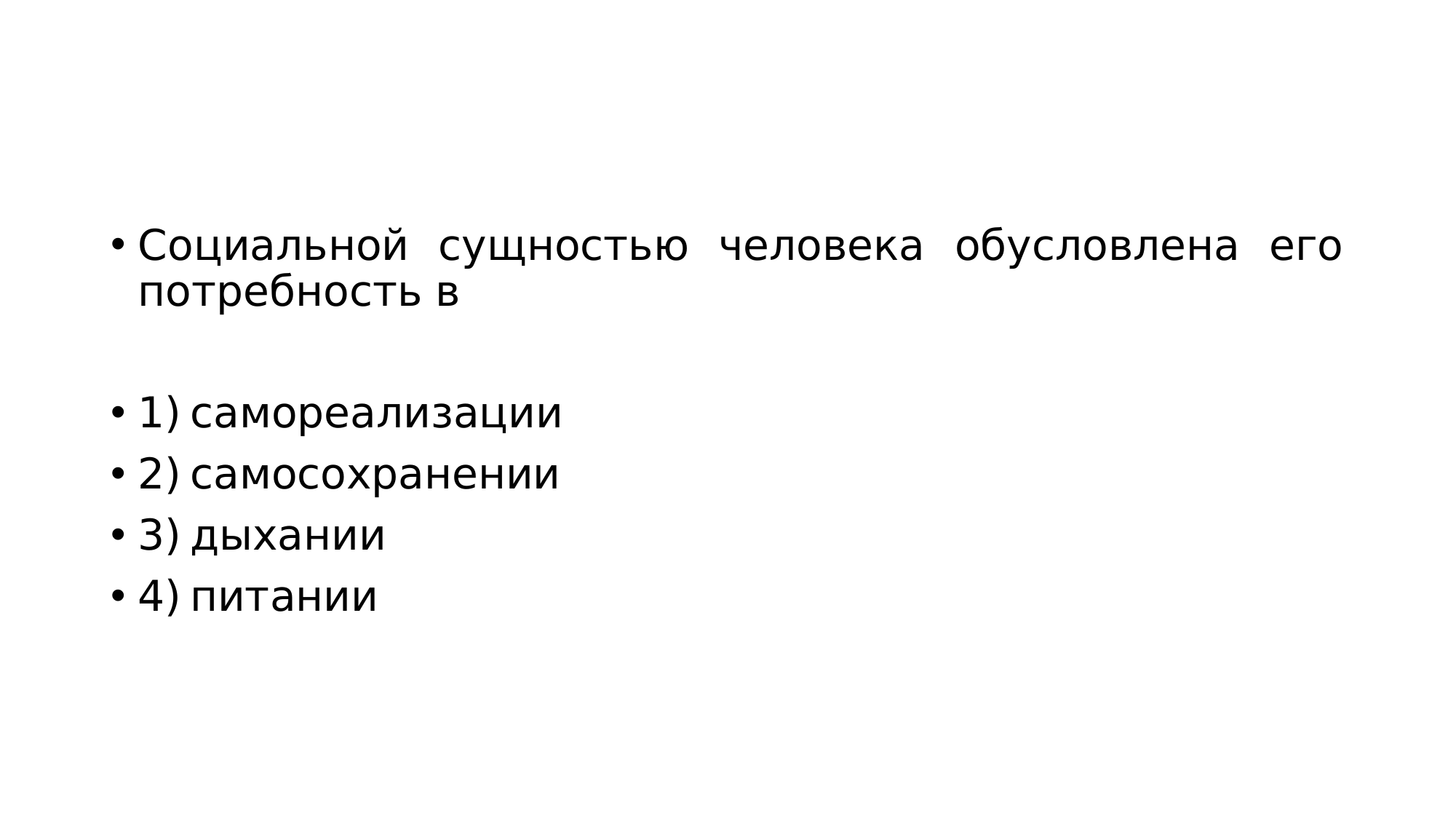

#
Социальной сущностью человека обусловлена его потребность в

1) самореализации
2) самосохранении
3) дыхании
4) питании